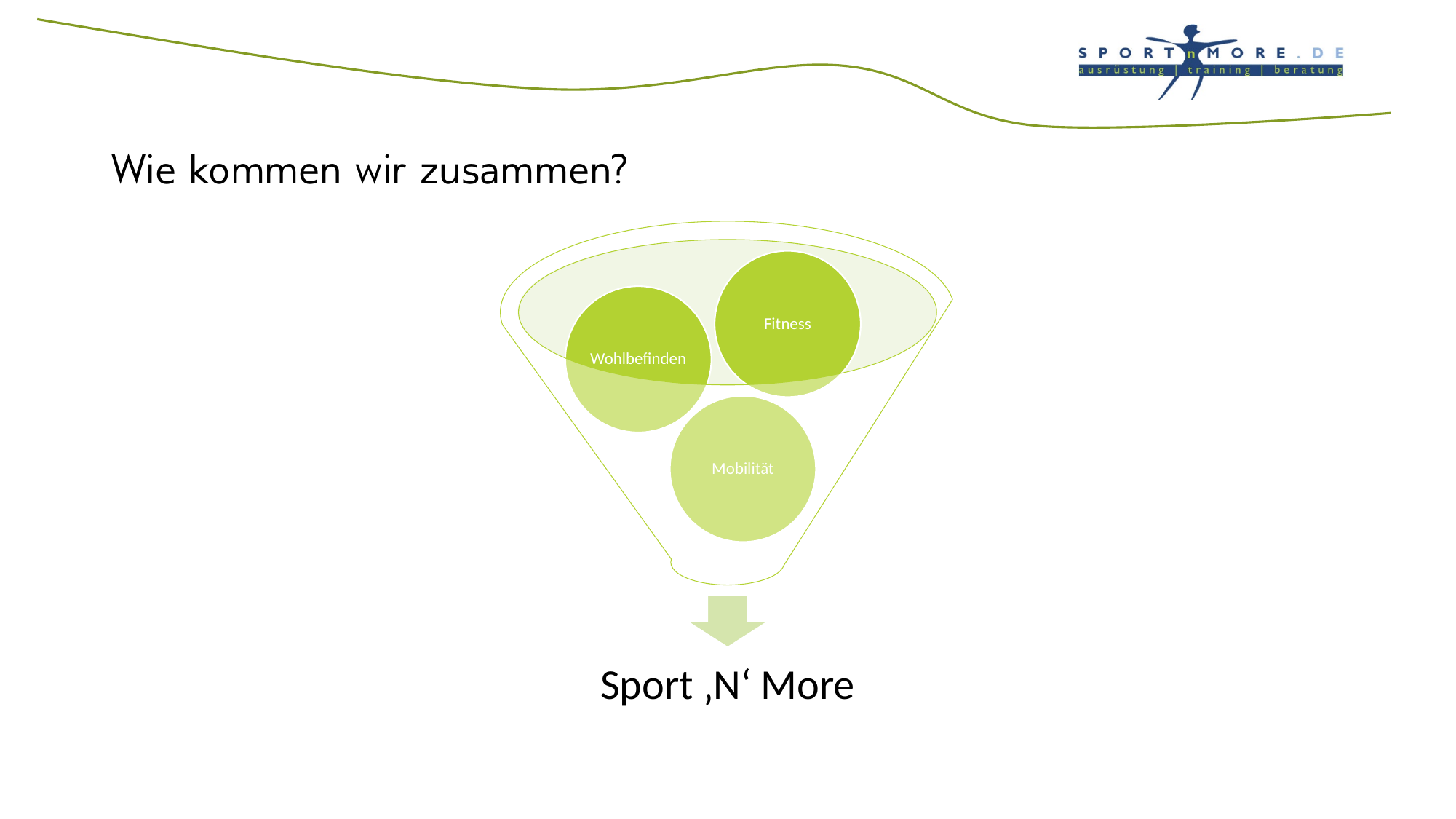

# Wie kommen wir zusammen?
Sport ‚N‘ More
Mobilität
Wohlbefinden
Fitness